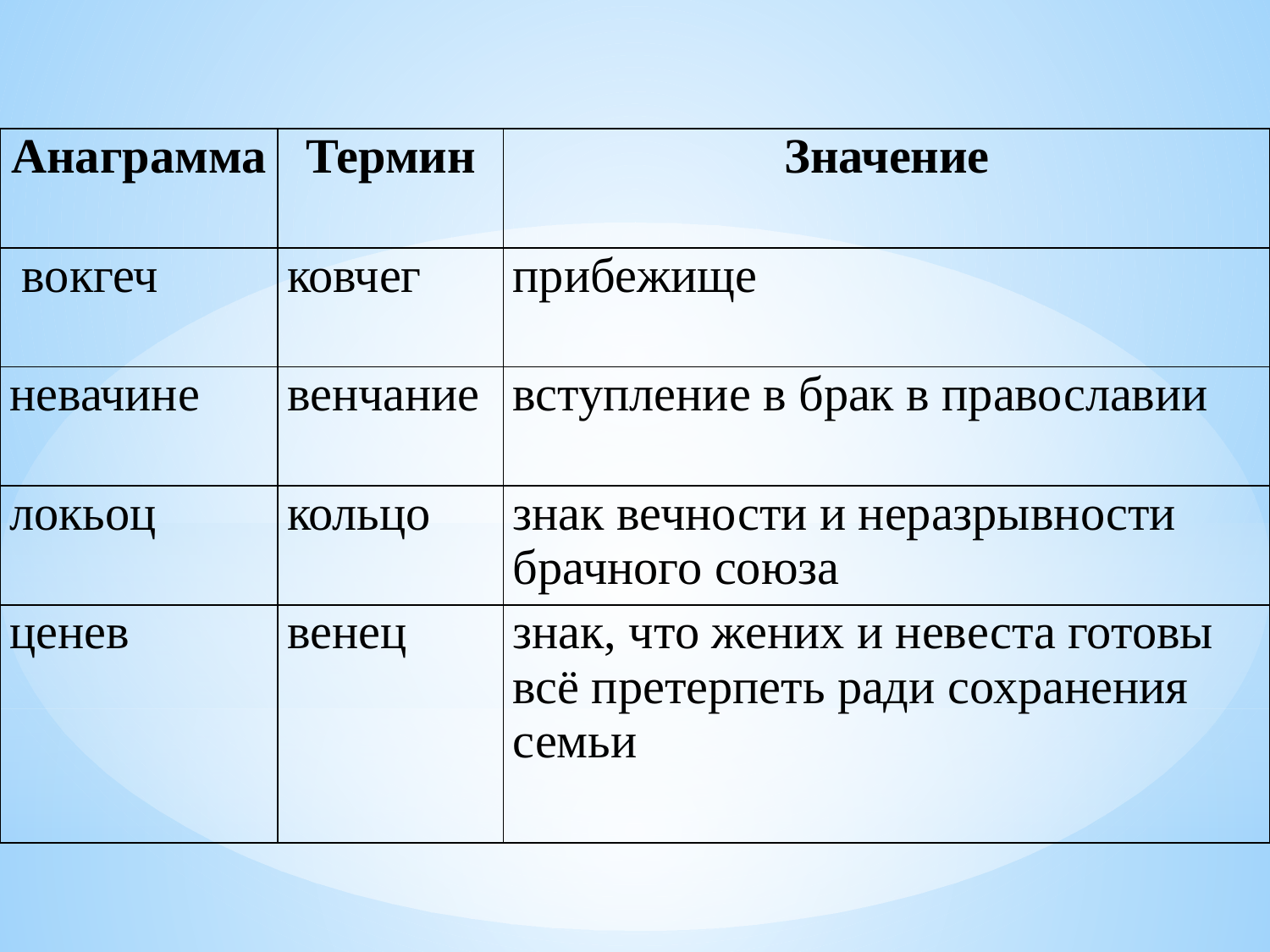

| Анаграмма | Термин | Значение |
| --- | --- | --- |
| вокгеч | ковчег | прибежище |
| невачине | венчание | вступление в брак в православии |
| локьоц | кольцо | знак вечности и неразрывности брачного союза |
| ценев | венец | знак, что жених и невеста готовы всё претерпеть ради сохранения семьи |